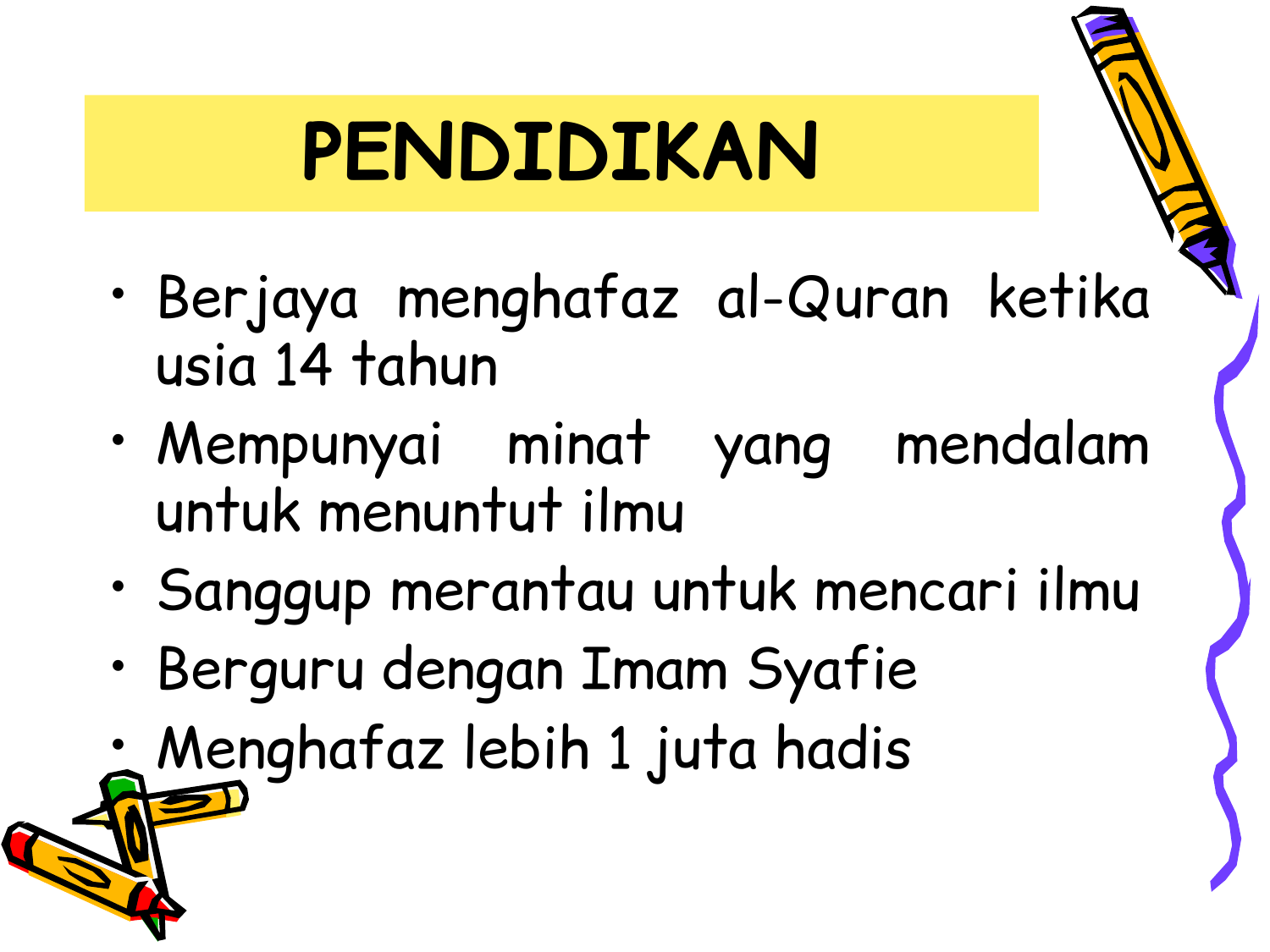

# PENDIDIKAN
Berjaya menghafaz al-Quran ketika usia 14 tahun
Mempunyai minat yang mendalam untuk menuntut ilmu
Sanggup merantau untuk mencari ilmu
Berguru dengan Imam Syafie
Menghafaz lebih 1 juta hadis